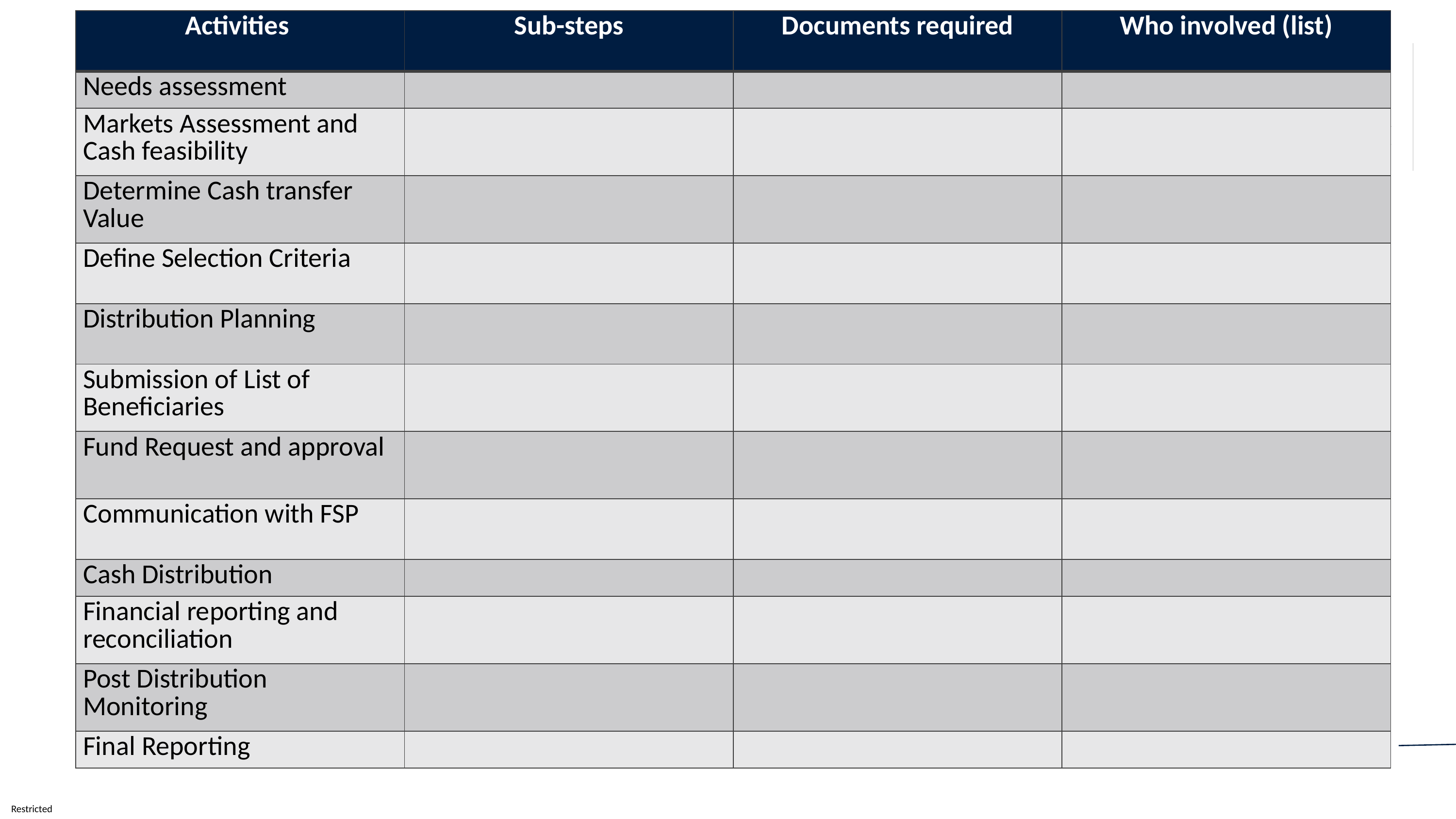

| Activities | Sub-steps | Documents required | Who involved (list) |
| --- | --- | --- | --- |
| Needs assessment |  |  |  |
| Markets Assessment and Cash feasibility |  |  |  |
| Determine Cash transfer Value |  |  |  |
| Define Selection Criteria |  |  |  |
| Distribution Planning |  |  |  |
| Submission of List of Beneficiaries |  |  |  |
| Fund Request and approval |  |  |  |
| Communication with FSP |  |  |  |
| Cash Distribution |  |  |  |
| Financial reporting and reconciliation |  |  |  |
| Post Distribution Monitoring |  |  |  |
| Final Reporting |  |  |  |